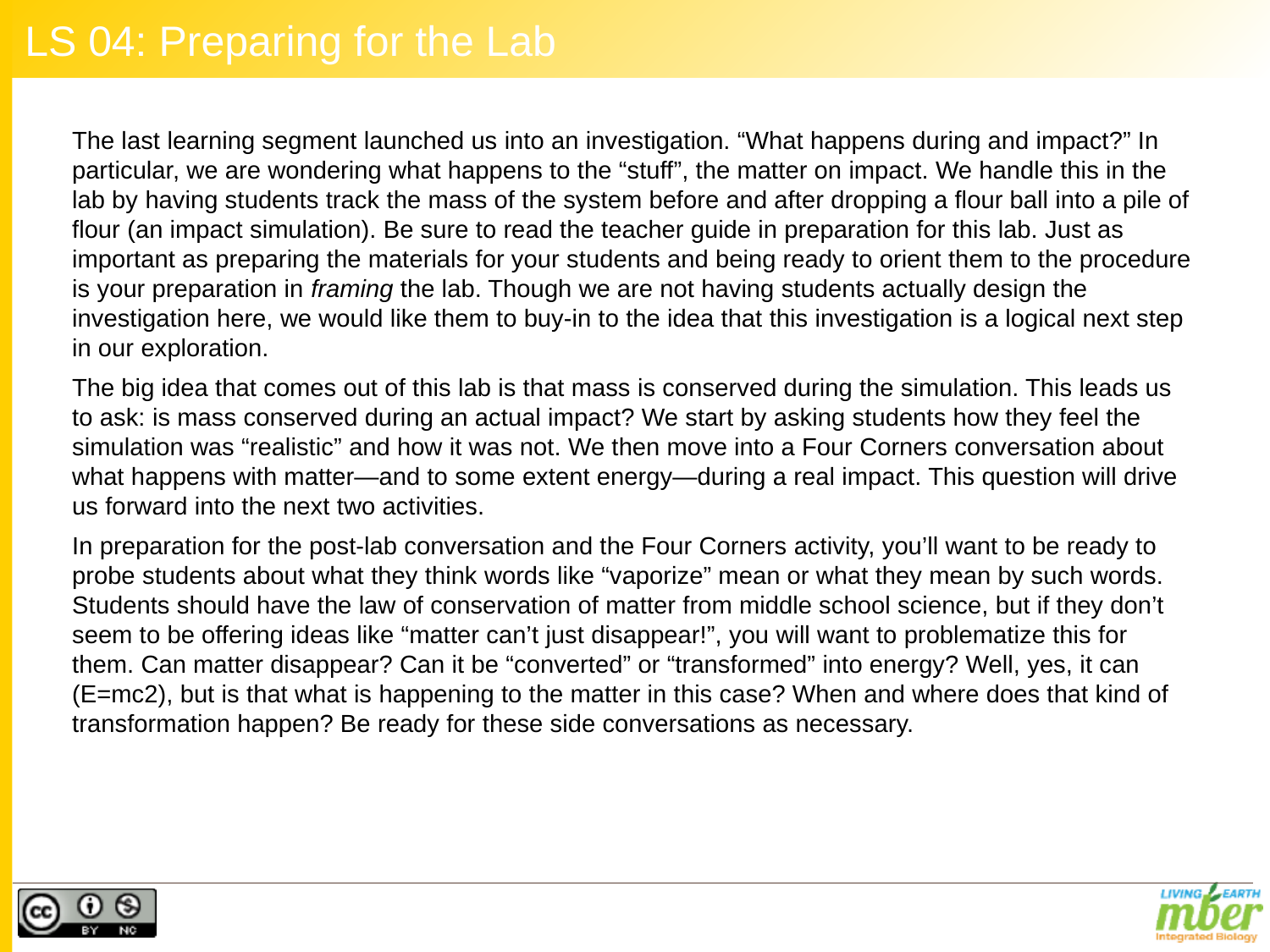

# LS 04: Preparing for the Lab
The last learning segment launched us into an investigation. “What happens during and impact?” In particular, we are wondering what happens to the “stuff”, the matter on impact. We handle this in the lab by having students track the mass of the system before and after dropping a flour ball into a pile of flour (an impact simulation). Be sure to read the teacher guide in preparation for this lab. Just as important as preparing the materials for your students and being ready to orient them to the procedure is your preparation in framing the lab. Though we are not having students actually design the investigation here, we would like them to buy-in to the idea that this investigation is a logical next step in our exploration.
The big idea that comes out of this lab is that mass is conserved during the simulation. This leads us to ask: is mass conserved during an actual impact? We start by asking students how they feel the simulation was “realistic” and how it was not. We then move into a Four Corners conversation about what happens with matter—and to some extent energy—during a real impact. This question will drive us forward into the next two activities.
In preparation for the post-lab conversation and the Four Corners activity, you’ll want to be ready to probe students about what they think words like “vaporize” mean or what they mean by such words. Students should have the law of conservation of matter from middle school science, but if they don’t seem to be offering ideas like “matter can’t just disappear!”, you will want to problematize this for them. Can matter disappear? Can it be “converted” or “transformed” into energy? Well, yes, it can (E=mc2), but is that what is happening to the matter in this case? When and where does that kind of transformation happen? Be ready for these side conversations as necessary.